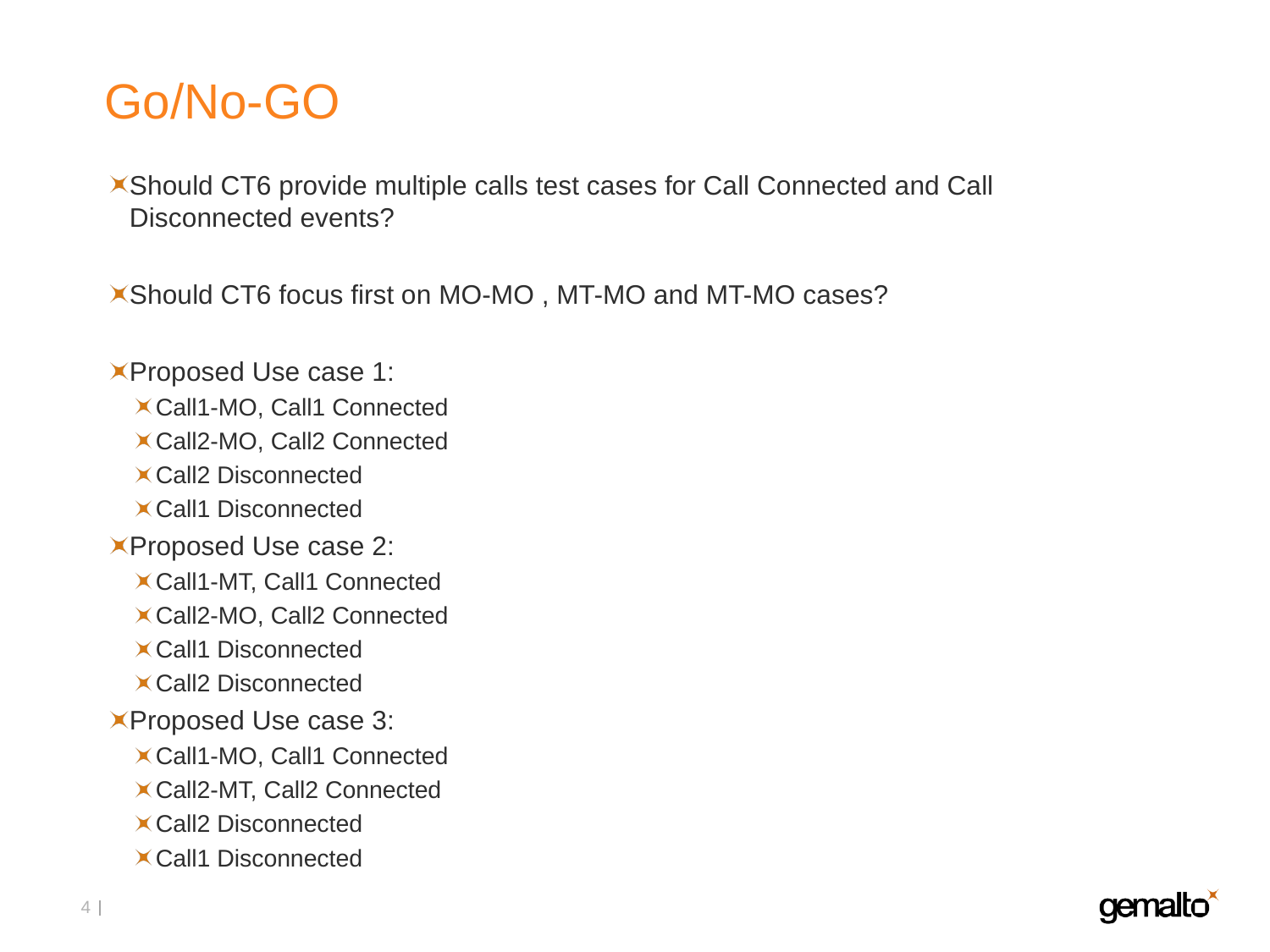

# Go/No-GO
Should CT6 provide multiple calls test cases for Call Connected and Call Disconnected events?

Should CT6 focus first on MO-MO , MT-MO and MT-MO cases?

Proposed Use case 1:
Call1-MO, Call1 Connected
Call2-MO, Call2 Connected
Call2 Disconnected
Call1 Disconnected
Proposed Use case 2:
Call1-MT, Call1 Connected
Call2-MO, Call2 Connected
Call1 Disconnected
Call2 Disconnected
Proposed Use case 3:
Call1-MO, Call1 Connected
Call2-MT, Call2 Connected
Call2 Disconnected
Call1 Disconnected
4